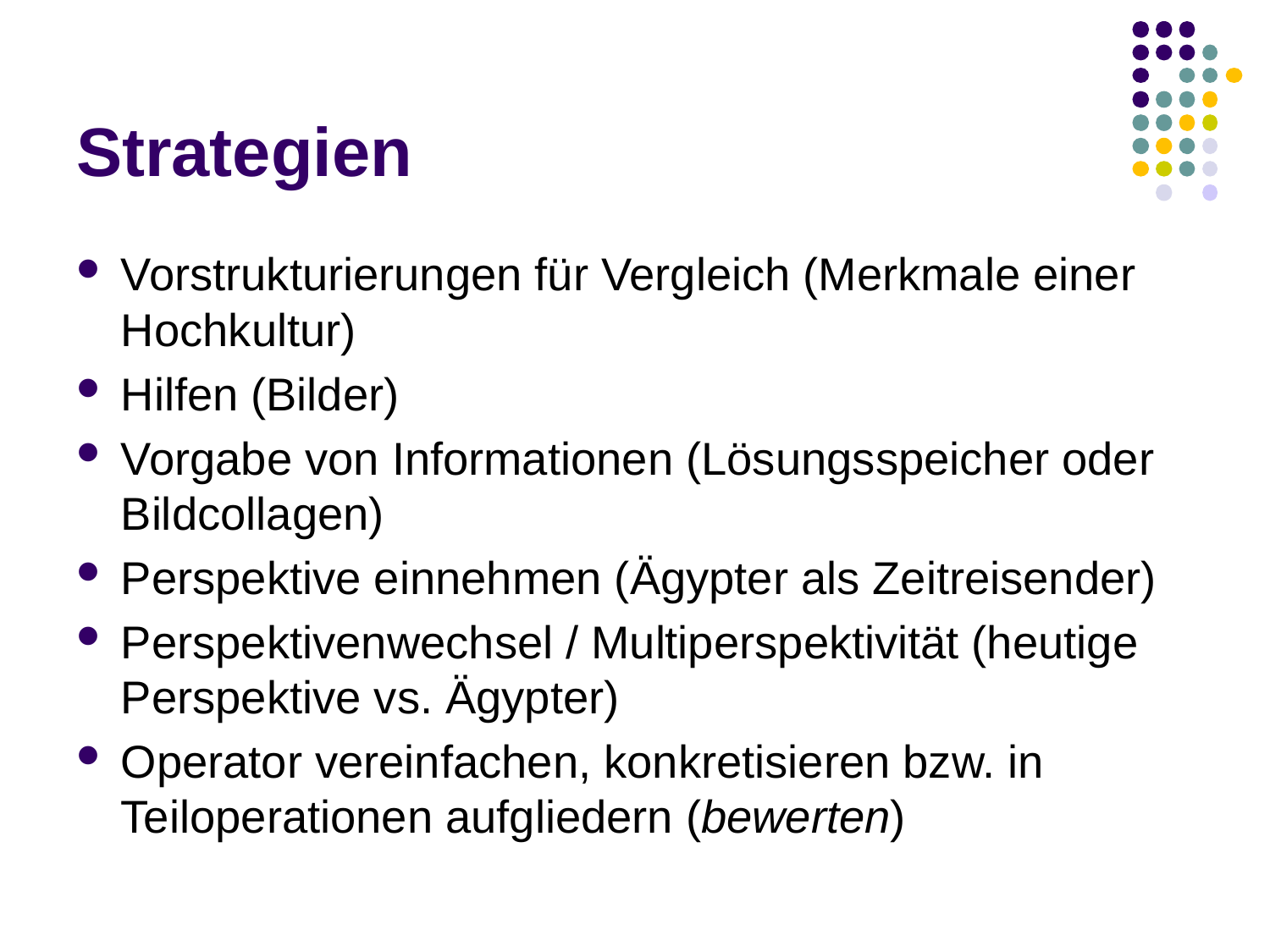

# Strategien
Vorstrukturierungen für Vergleich (Merkmale einer Hochkultur)
Hilfen (Bilder)
Vorgabe von Informationen (Lösungsspeicher oder Bildcollagen)
Perspektive einnehmen (Ägypter als Zeitreisender)
Perspektivenwechsel / Multiperspektivität (heutige Perspektive vs. Ägypter)
Operator vereinfachen, konkretisieren bzw. in Teiloperationen aufgliedern (bewerten)